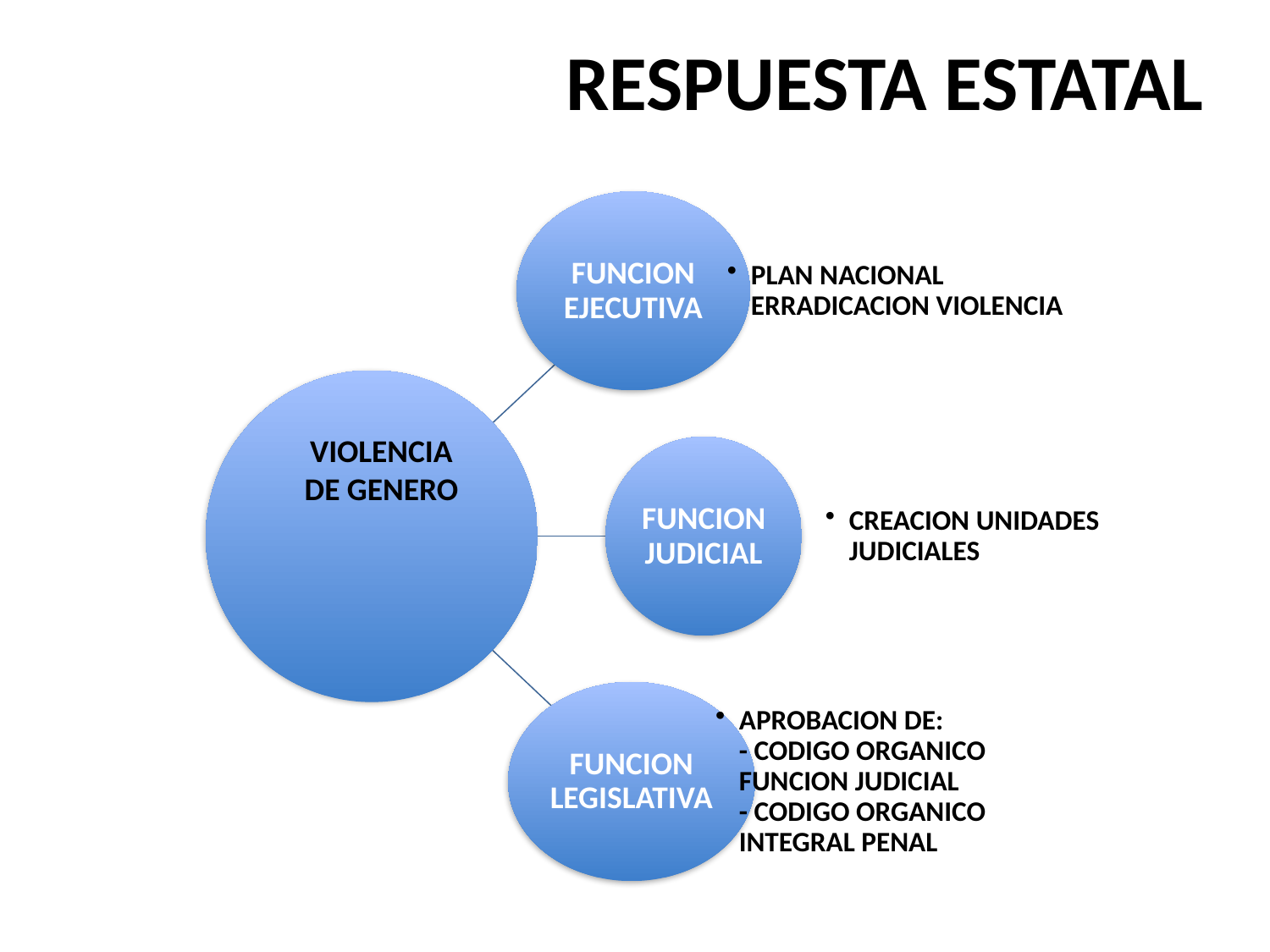

RESPUESTA ESTATAL
FUNCION EJECUTIVA
PLAN NACIONAL ERRADICACION VIOLENCIA
FUNCION JUDICIAL
CREACION UNIDADES JUDICIALES
FUNCION LEGISLATIVA
APROBACION DE:                     - CODIGO ORGANICO FUNCION JUDICIAL                   - CODIGO ORGANICO INTEGRAL PENAL
VIOLENCIA DE GENERO